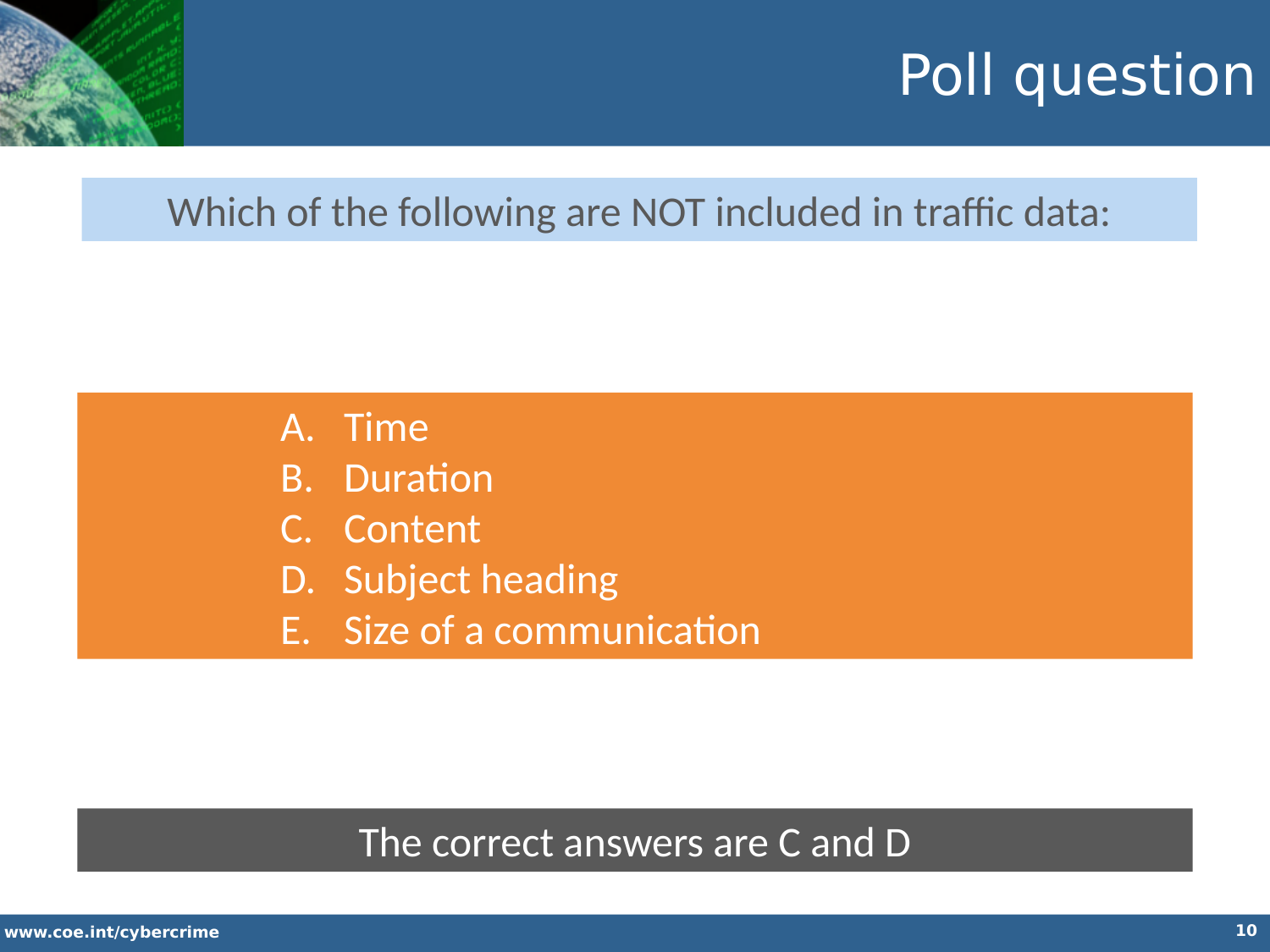

Poll question
Which of the following are NOT included in traffic data:
Time
Duration
Content
Subject heading
Size of a communication
The correct answers are C and D